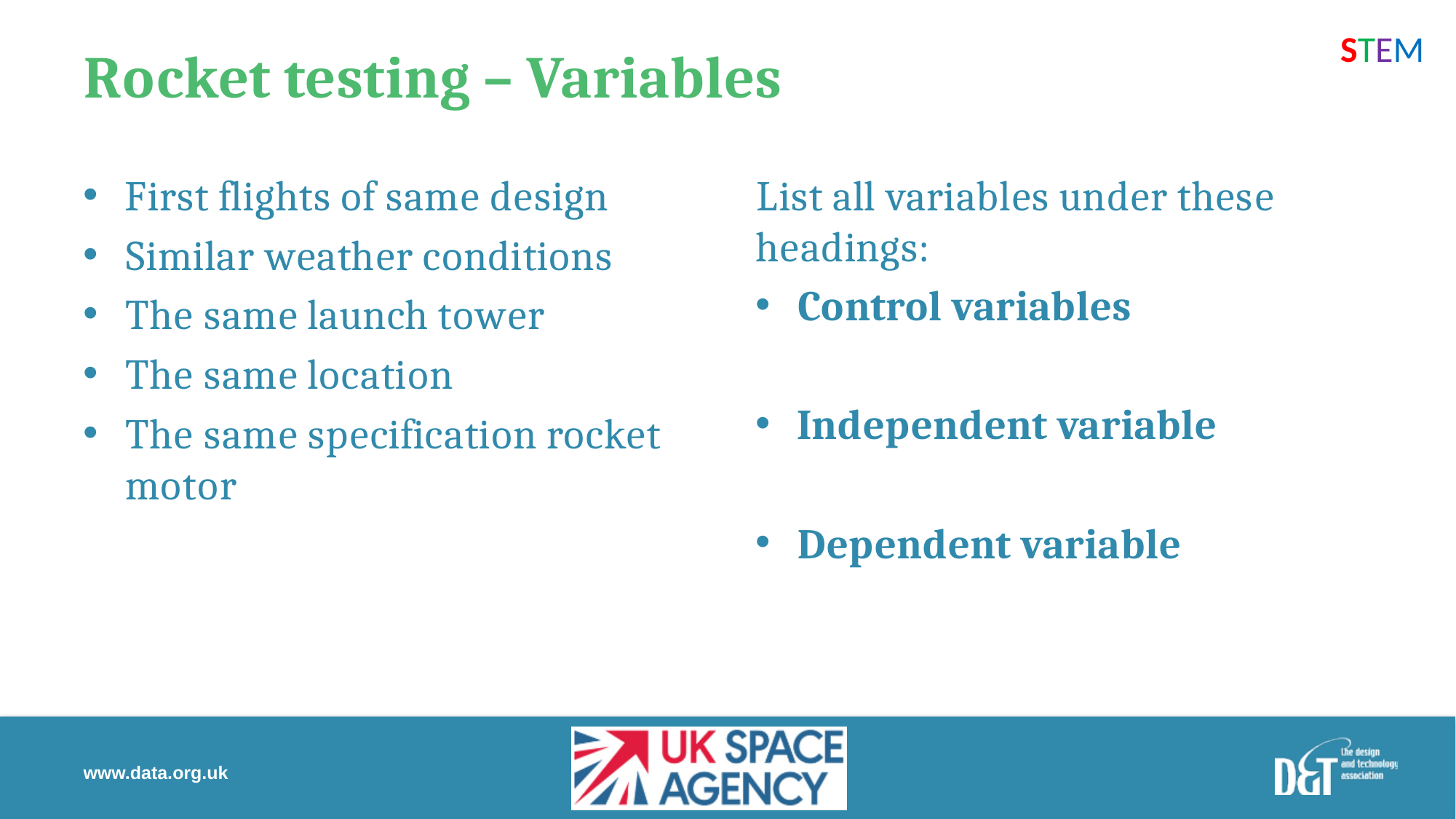

STEM
# Rocket testing – Variables
First flights of same design
Similar weather conditions
The same launch tower
The same location
The same specification rocket motor
List all variables under these headings:
Control variables

Independent variable

Dependent variable